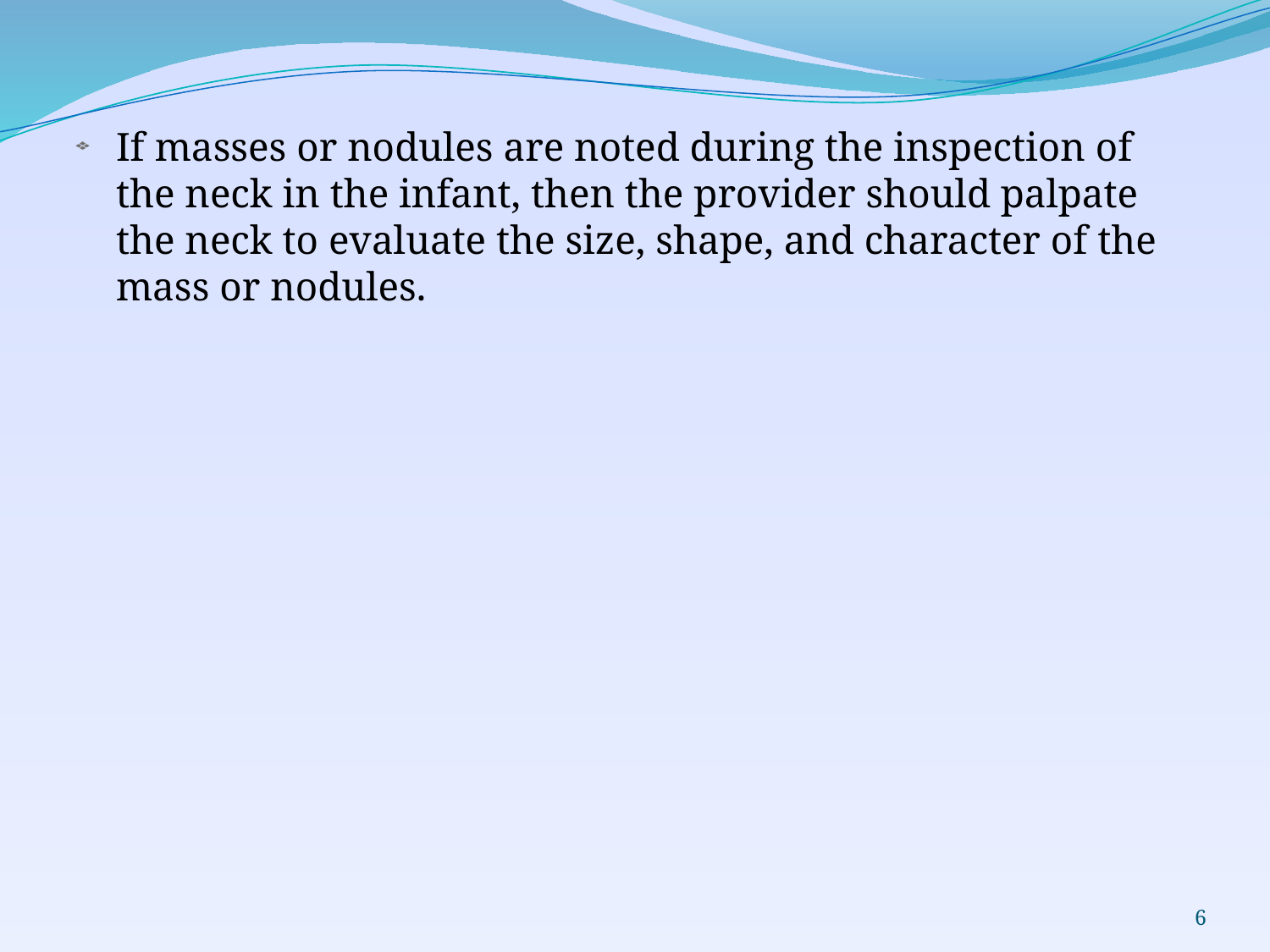

If masses or nodules are noted during the inspection of the neck in the infant, then the provider should palpate the neck to evaluate the size, shape, and character of the mass or nodules.

6